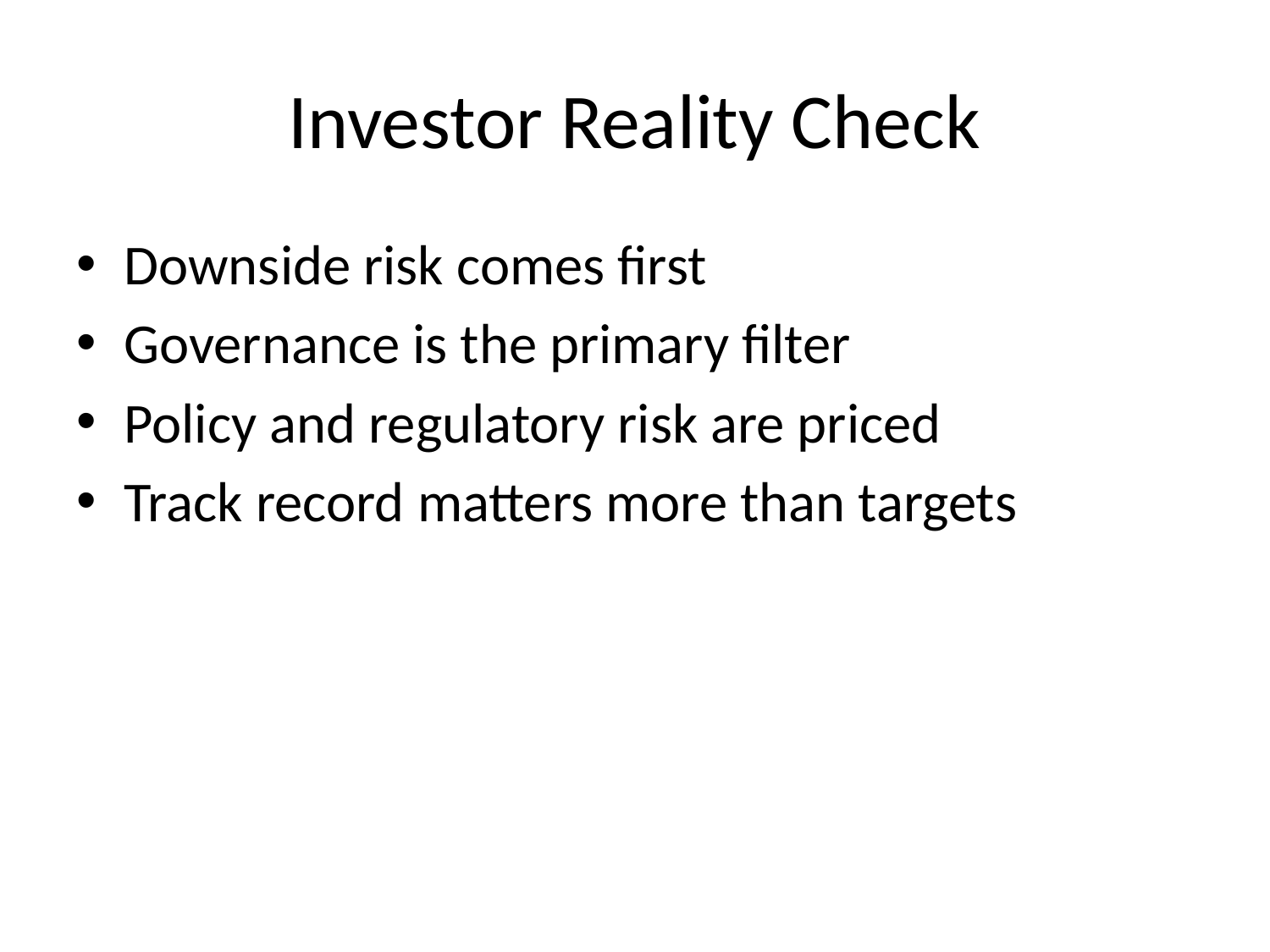

# Investor Reality Check
Downside risk comes first
Governance is the primary filter
Policy and regulatory risk are priced
Track record matters more than targets